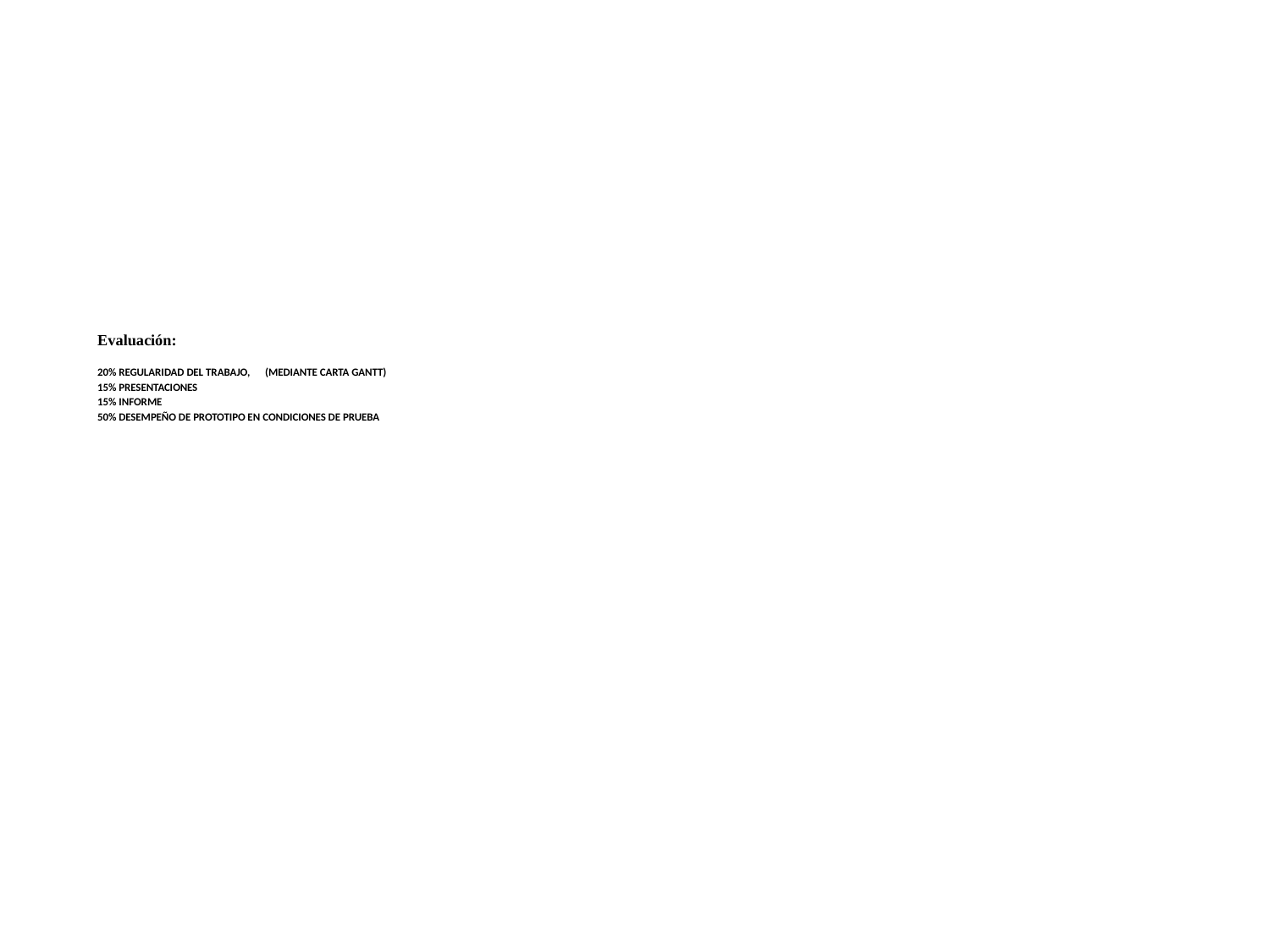

# Evaluación: 20% REGULARIDAD DEL TRABAJO, 	(MEDIANTE CARTA GANTT) 15% PRESENTACIONES 15% INFORME 50% DESEMPEÑO DE PROTOTIPO EN CONDICIONES DE PRUEBA